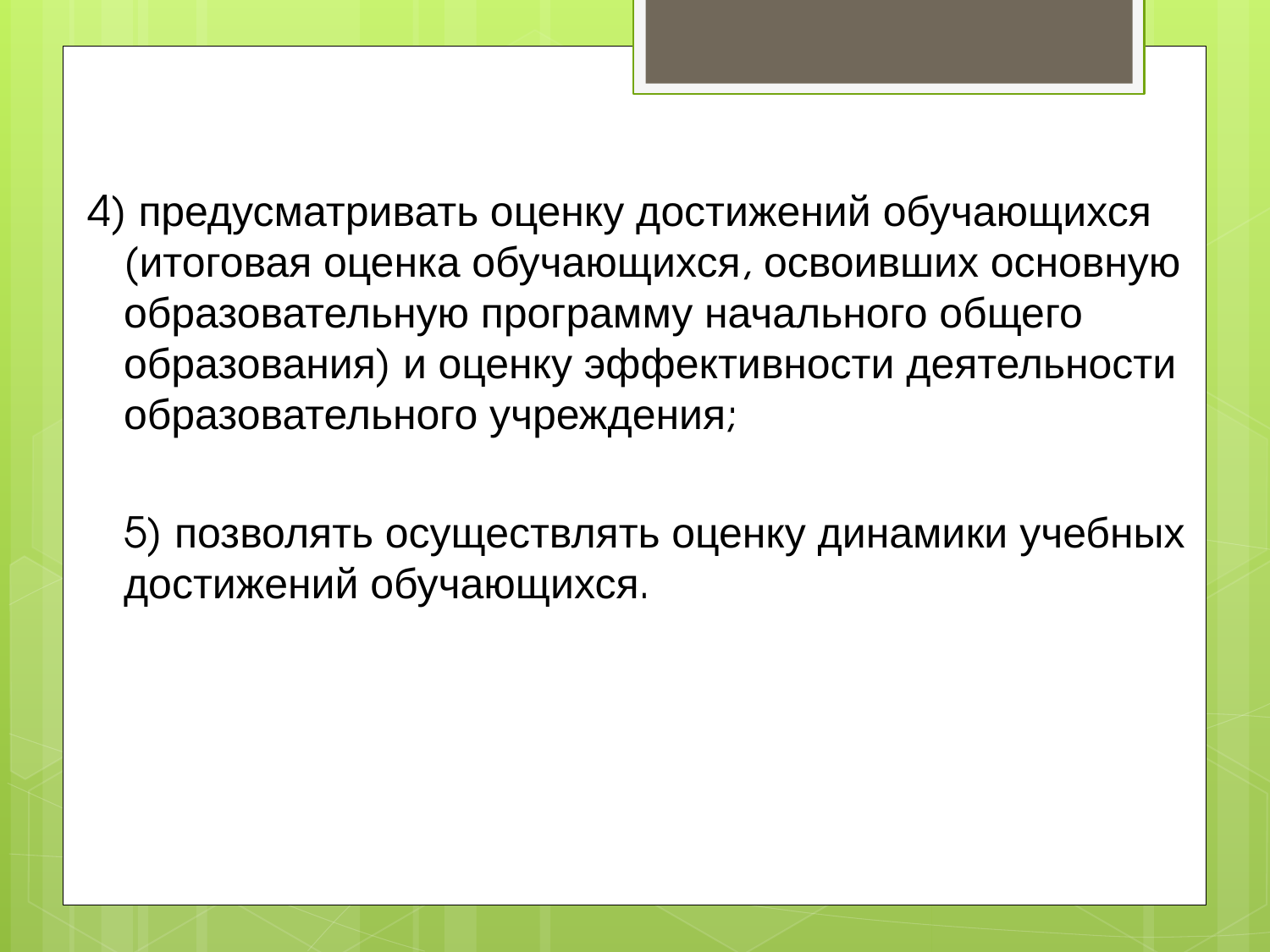

4) предусматривать оценку достижений обучающихся (итоговая оценка обучающихся, освоивших основную образовательную программу начального общего образования) и оценку эффективности деятельности образовательного учреждения;

	5) позволять осуществлять оценку динамики учебных достижений обучающихся.